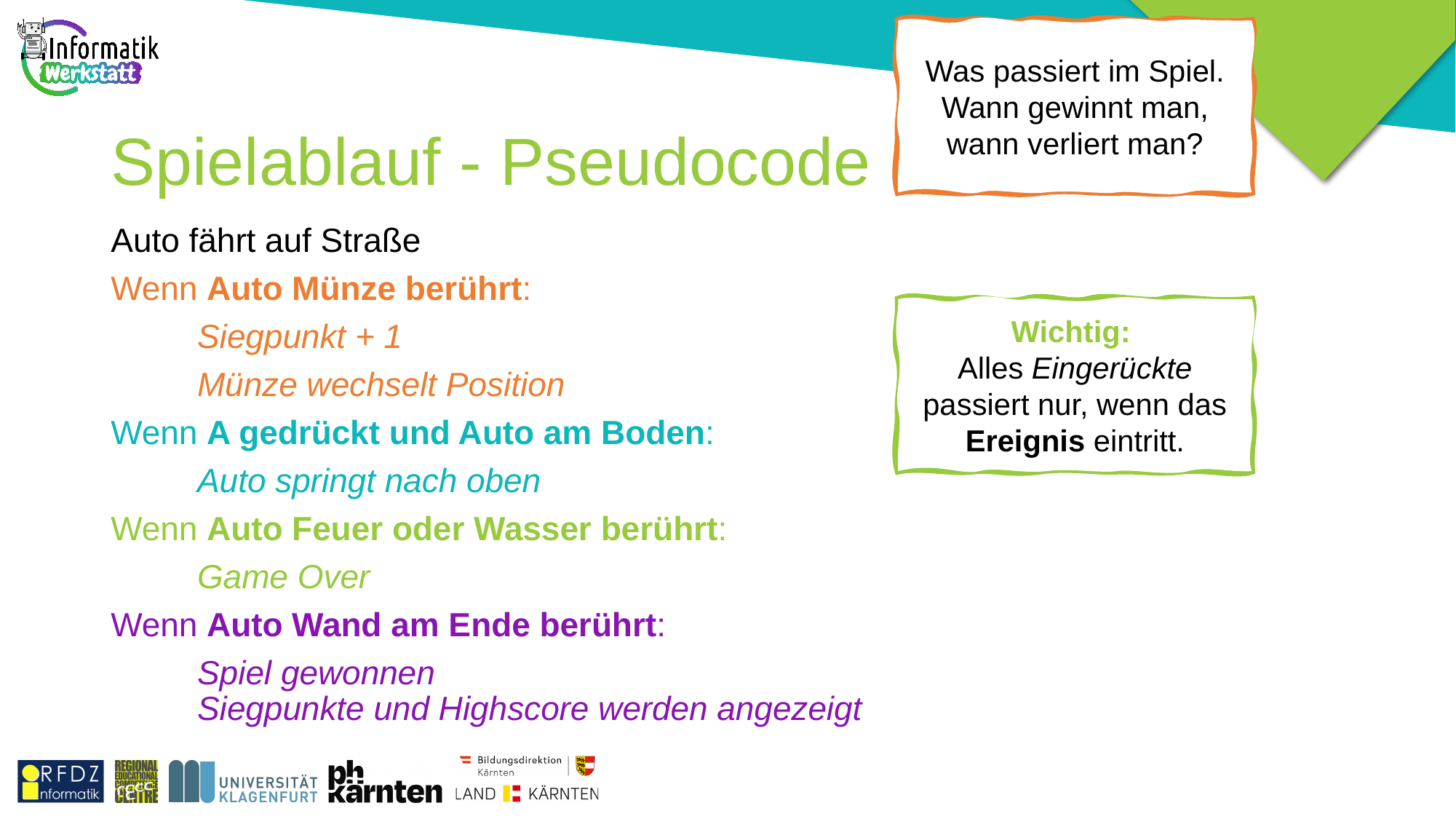

Was passiert im Spiel. Wann gewinnt man, wann verliert man?
# Spielablauf - Pseudocode
Auto fährt auf Straße
Wenn Auto Münze berührt:
	Siegpunkt + 1
	Münze wechselt Position
Wenn A gedrückt und Auto am Boden:
	Auto springt nach oben
Wenn Auto Feuer oder Wasser berührt:
	Game Over
Wenn Auto Wand am Ende berührt:
	Spiel gewonnen
	Siegpunkte und Highscore werden angezeigt

Wichtig:
Alles Eingerückte passiert nur, wenn das Ereignis eintritt.